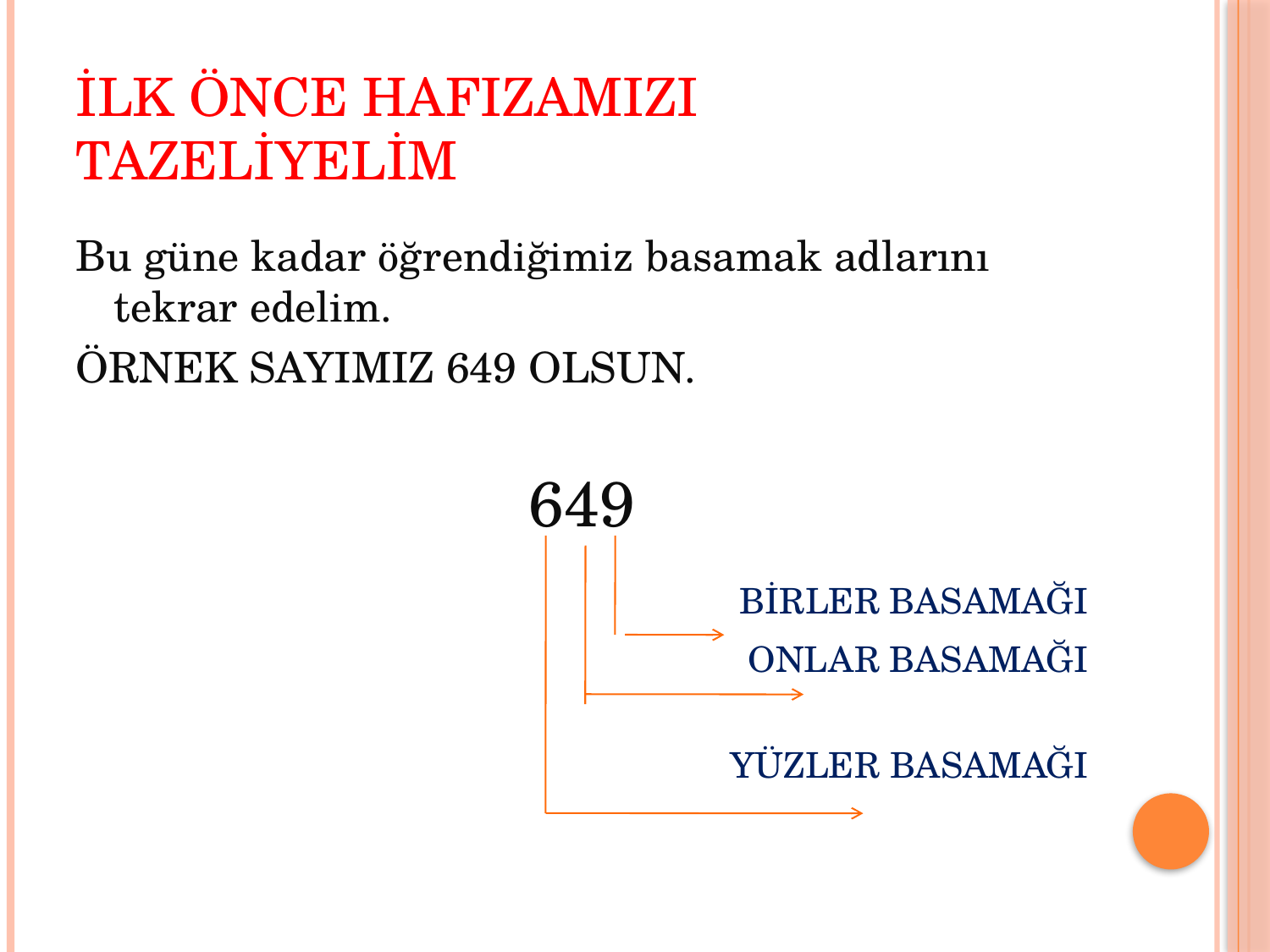

# İLK ÖNCE HAFIZAMIZI TAZELİYELİM
Bu güne kadar öğrendiğimiz basamak adlarını tekrar edelim.
ÖRNEK SAYIMIZ 649 OLSUN.

649
				BİRLER BASAMAĞI
ONLAR BASAMAĞI

YÜZLER BASAMAĞI